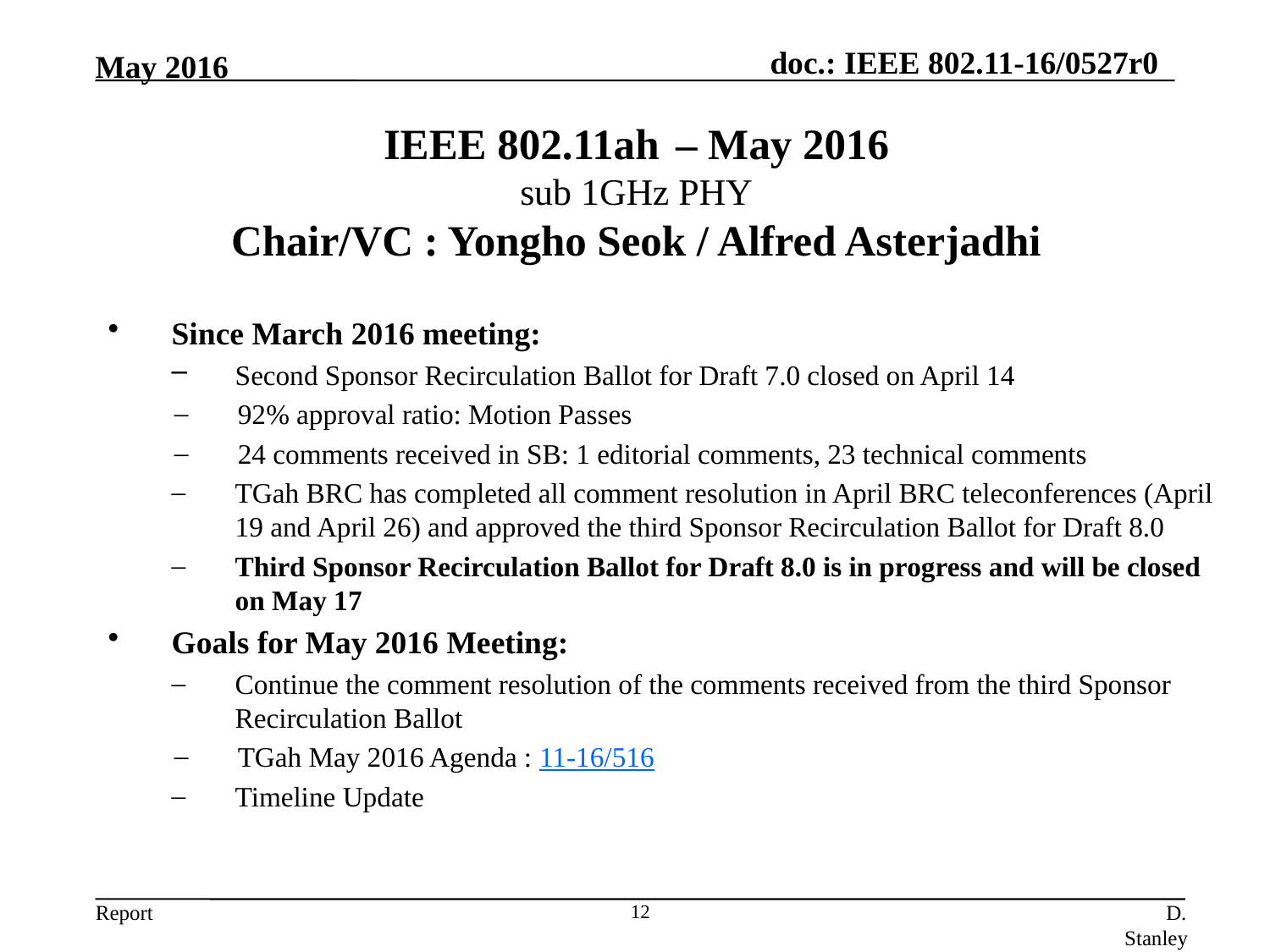

May 2016
# IEEE 802.11ah  – May 2016 sub 1GHz PHY Chair/VC : Yongho Seok / Alfred Asterjadhi
Since March 2016 meeting:
Second Sponsor Recirculation Ballot for Draft 7.0 closed on April 14
92% approval ratio: Motion Passes
24 comments received in SB: 1 editorial comments, 23 technical comments
TGah BRC has completed all comment resolution in April BRC teleconferences (April 19 and April 26) and approved the third Sponsor Recirculation Ballot for Draft 8.0
Third Sponsor Recirculation Ballot for Draft 8.0 is in progress and will be closed on May 17
Goals for May 2016 Meeting:
Continue the comment resolution of the comments received from the third Sponsor Recirculation Ballot
TGah May 2016 Agenda : 11-16/516
Timeline Update

12
D. Stanley, HP Enterprise